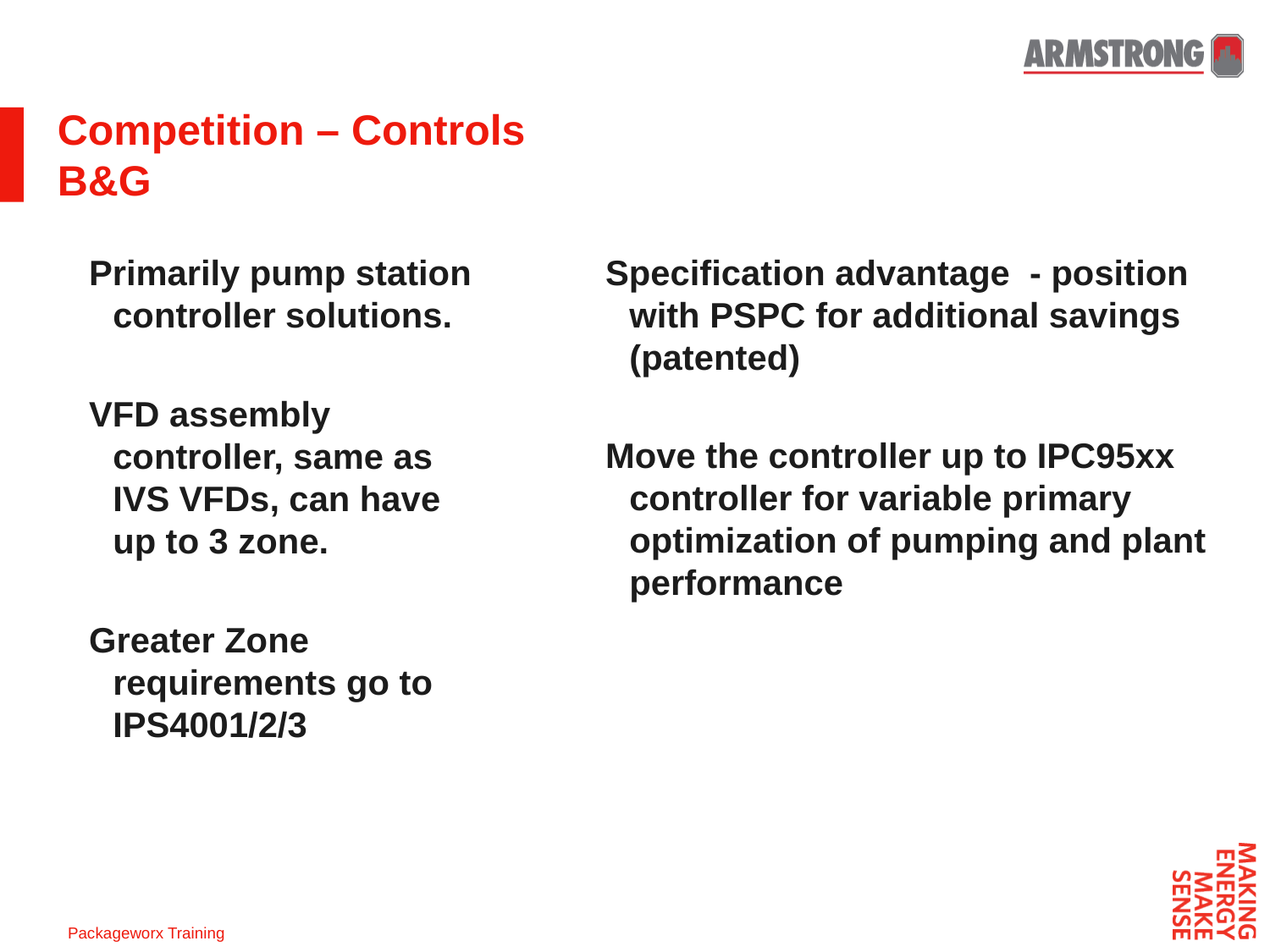

# Competition – Controls B&G
Specification advantage  - position with PSPC for additional savings (patented)

Move the controller up to IPC95xx controller for variable primary optimization of pumping and plant performance

Primarily pump station controller solutions.

VFD assembly controller, same as IVS VFDs, can have up to 3 zone.

Greater Zone requirements go to IPS4001/2/3